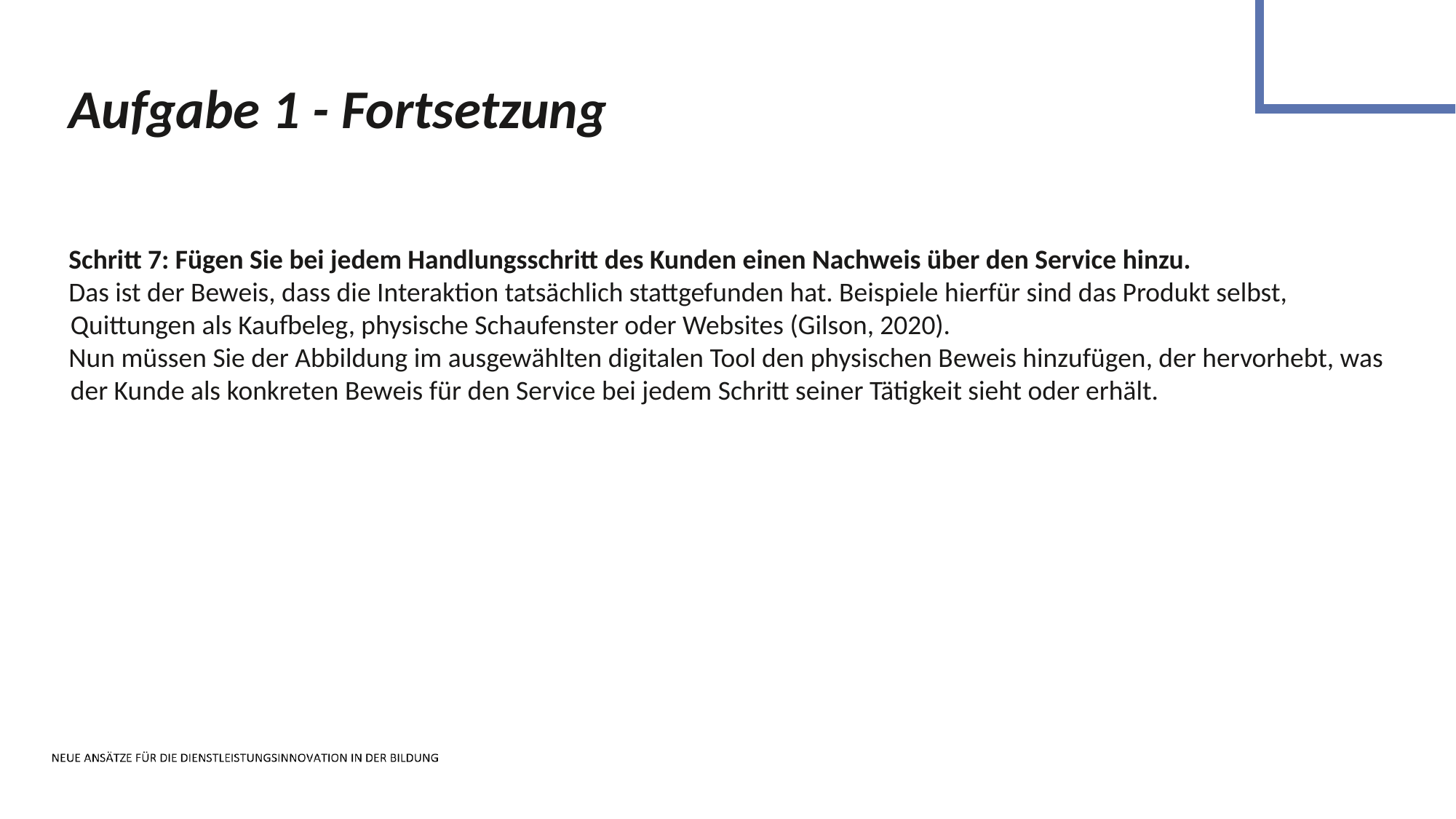

Aufgabe 1 - Fortsetzung
Schritt 7: Fügen Sie bei jedem Handlungsschritt des Kunden einen Nachweis über den Service hinzu.
Das ist der Beweis, dass die Interaktion tatsächlich stattgefunden hat. Beispiele hierfür sind das Produkt selbst, Quittungen als Kaufbeleg, physische Schaufenster oder Websites (Gilson, 2020).
Nun müssen Sie der Abbildung im ausgewählten digitalen Tool den physischen Beweis hinzufügen, der hervorhebt, was der Kunde als konkreten Beweis für den Service bei jedem Schritt seiner Tätigkeit sieht oder erhält.